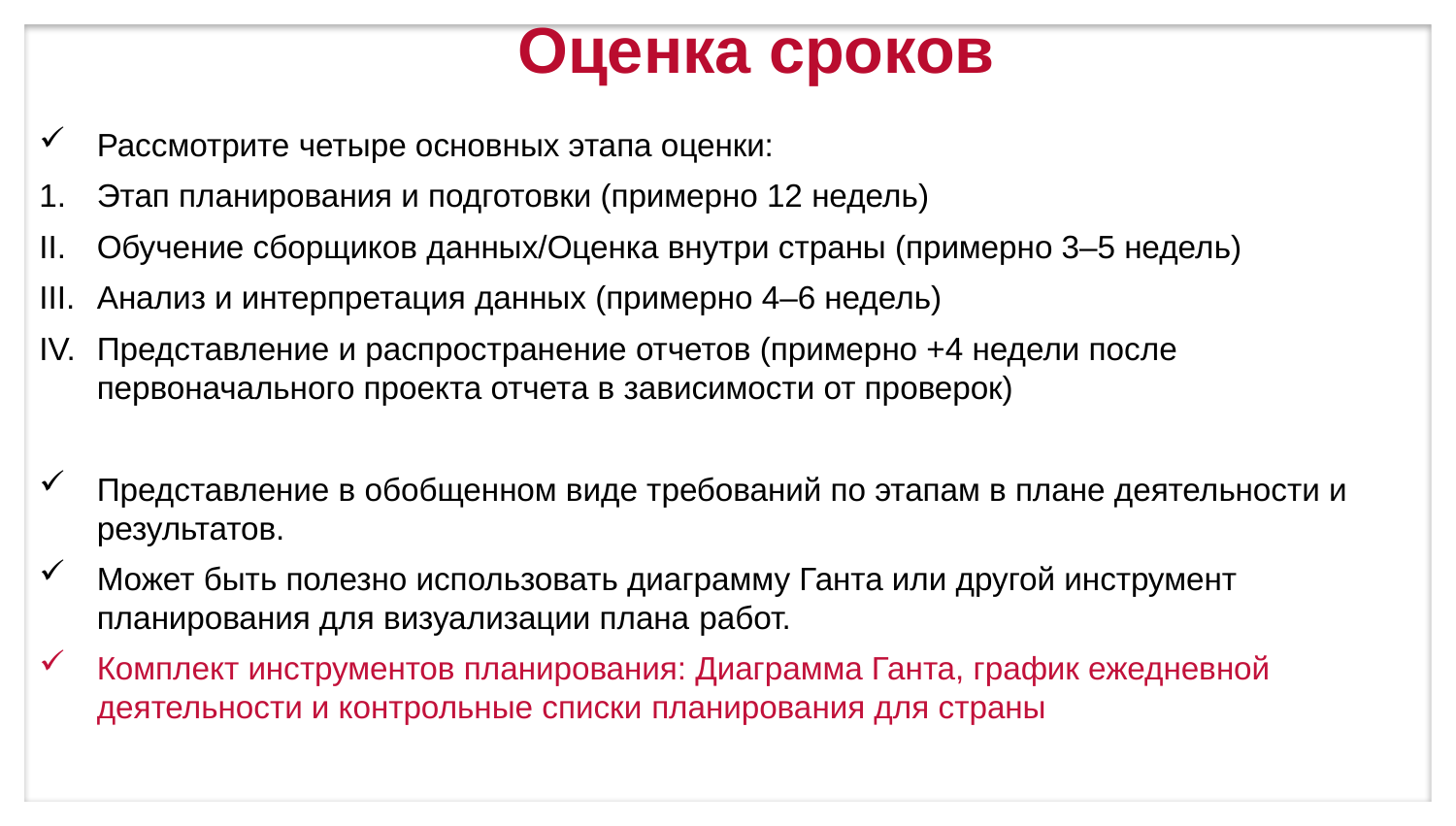

# Оценка сроков
Рассмотрите четыре основных этапа оценки:
1.	Этап планирования и подготовки (примерно 12 недель)
II.	Обучение сборщиков данных/Оценка внутри страны (примерно 3–5 недель)
Анализ и интерпретация данных (примерно 4–6 недель)
Представление и распространение отчетов (примерно +4 недели после первоначального проекта отчета в зависимости от проверок)

Представление в обобщенном виде требований по этапам в плане деятельности и  результатов.
Может быть полезно использовать диаграмму Ганта или другой инструмент планирования для визуализации плана работ.
Комплект инструментов планирования: Диаграмма Ганта, график ежедневной деятельности и контрольные списки планирования для страны